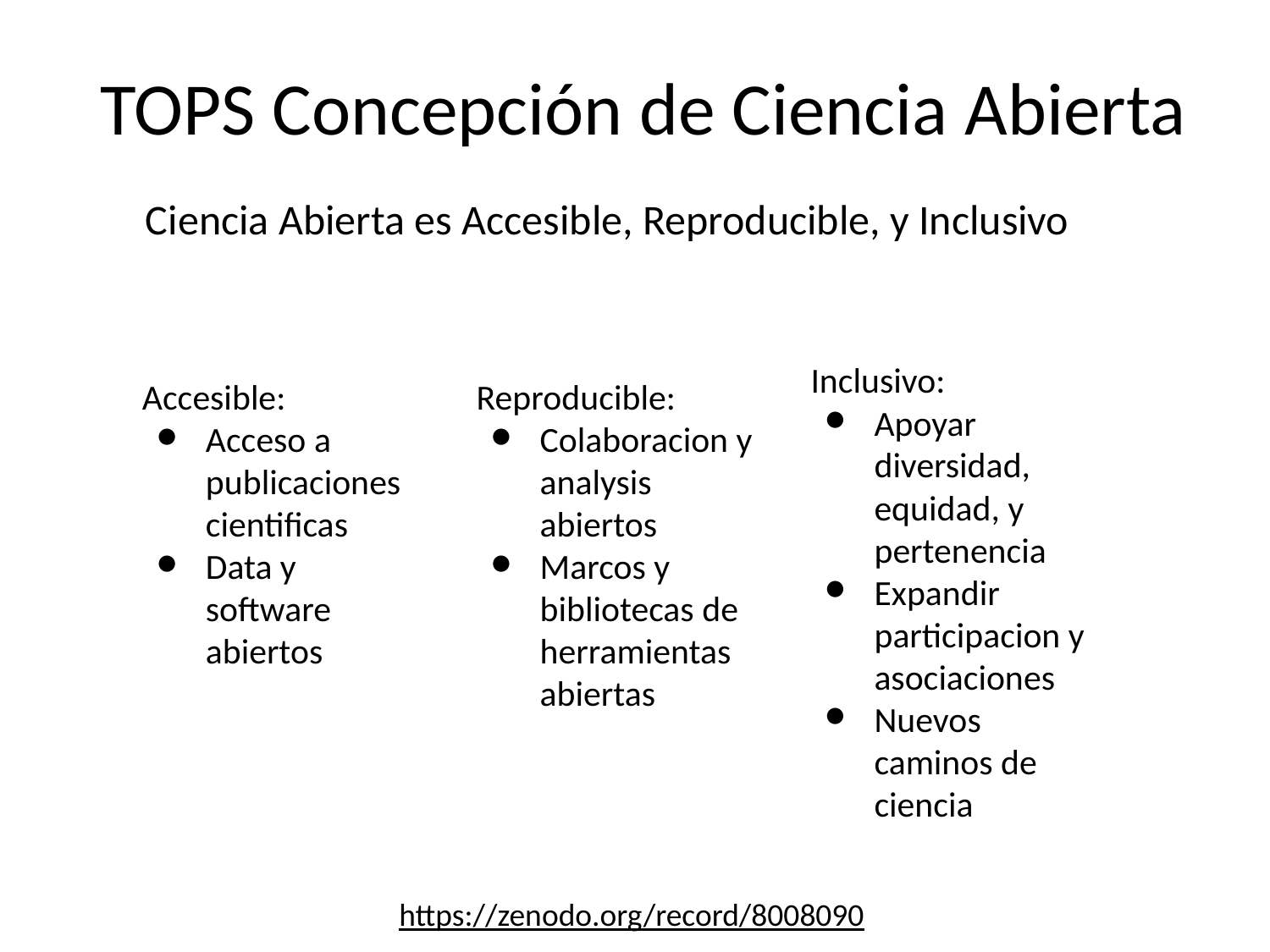

# TOPS Concepción de Ciencia Abierta
Ciencia Abierta es Accesible, Reproducible, y Inclusivo
Inclusivo:
Apoyar diversidad, equidad, y pertenencia
Expandir participacion y asociaciones
Nuevos caminos de ciencia
Accesible:
Acceso a publicaciones cientificas
Data y software abiertos

Reproducible:
Colaboracion y analysis abiertos
Marcos y bibliotecas de herramientas abiertas
https://zenodo.org/record/8008090